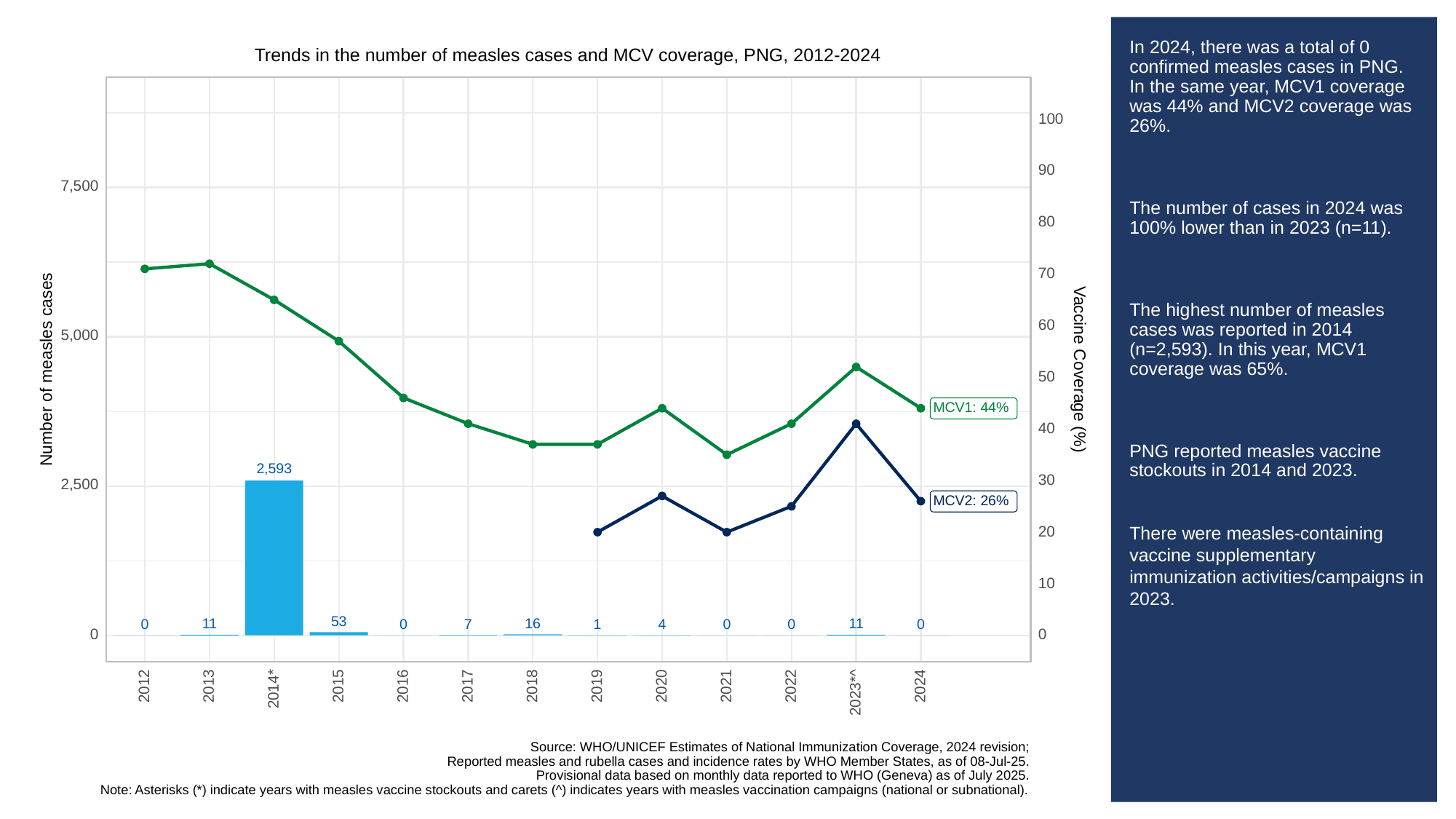

# In 2024, there was a total of 0 confirmed measles cases in PNG. In the same year, MCV1 coverage was 44% and MCV2 coverage was 26%.

The number of cases in 2024 was 100% lower than in 2023 (n=11).

The highest number of measles cases was reported in 2014 (n=2,593). In this year, MCV1 coverage was 65%.

PNG reported measles vaccine stockouts in 2014 and 2023.

There were measles-containing vaccine supplementary immunization activities/campaigns in 2023.

Trends in the number of measles cases and MCV coverage, PNG, 2012-2024

100
90
7,500

80

70

60
5,000

Vaccine Coverage (%)

Number of measles cases
50

MCV1: 44%

40

2,593
30
2,500

MCV2: 26%

20

10
53
16
11
11
7
4
0
0
0
0
0
1
0
0

2013
2012
2015
2016
2017
2018
2019
2020
2021
2022
2024
2014*
2023*^
Source: WHO/UNICEF Estimates of National Immunization Coverage, 2024 revision;
Reported measles and rubella cases and incidence rates by WHO Member States, as of 08-Jul-25.
Provisional data based on monthly data reported to WHO (Geneva) as of July 2025.
Note: Asterisks (*) indicate years with measles vaccine stockouts and carets (^) indicates years with measles vaccination campaigns (national or subnational).